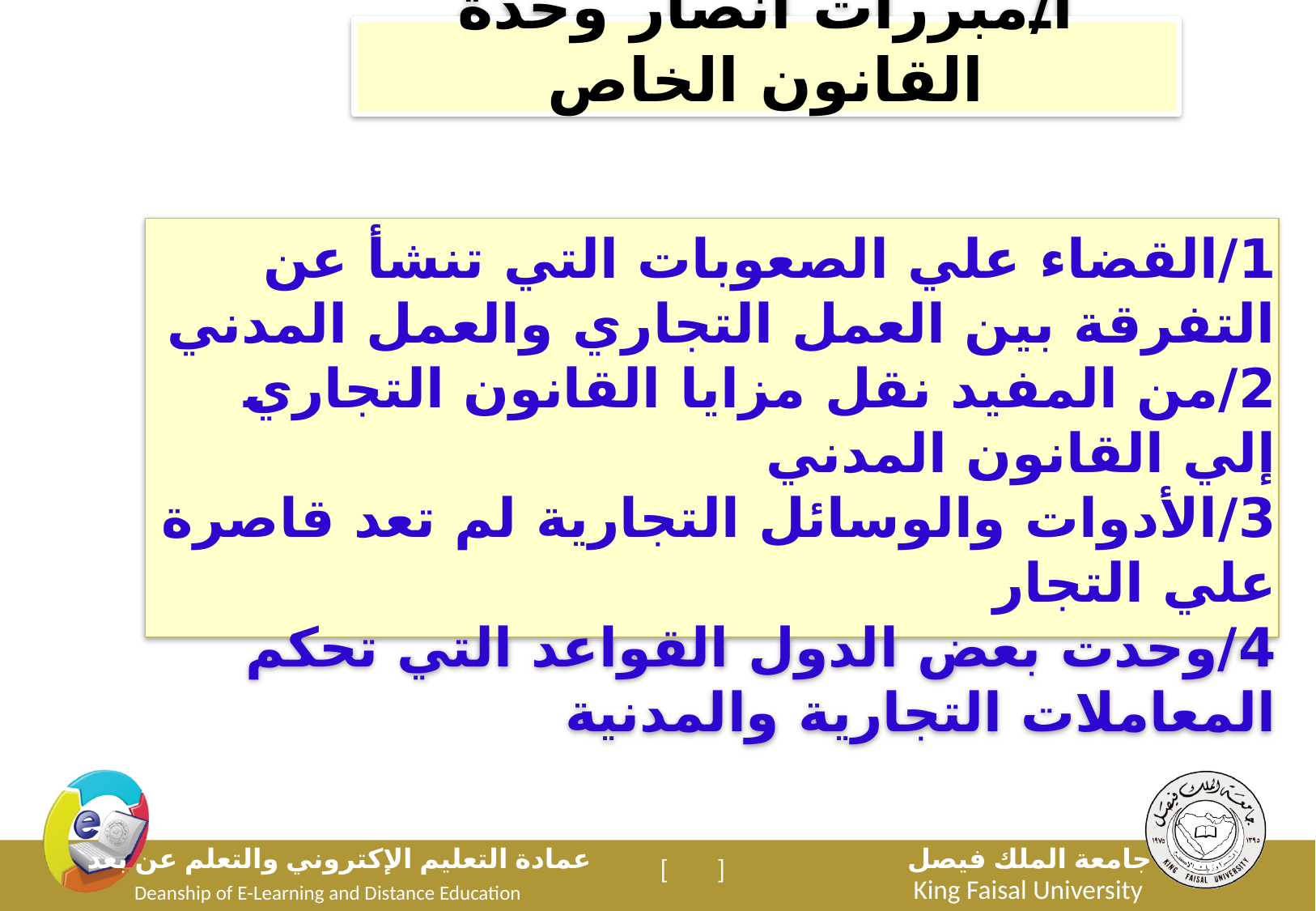

أ/مبررات أنصار وحدة القانون الخاص
1/القضاء علي الصعوبات التي تنشأ عن التفرقة بين العمل التجاري والعمل المدني
2/من المفيد نقل مزايا القانون التجاري إلي القانون المدني
3/الأدوات والوسائل التجارية لم تعد قاصرة علي التجار
4/وحدت بعض الدول القواعد التي تحكم المعاملات التجارية والمدنية